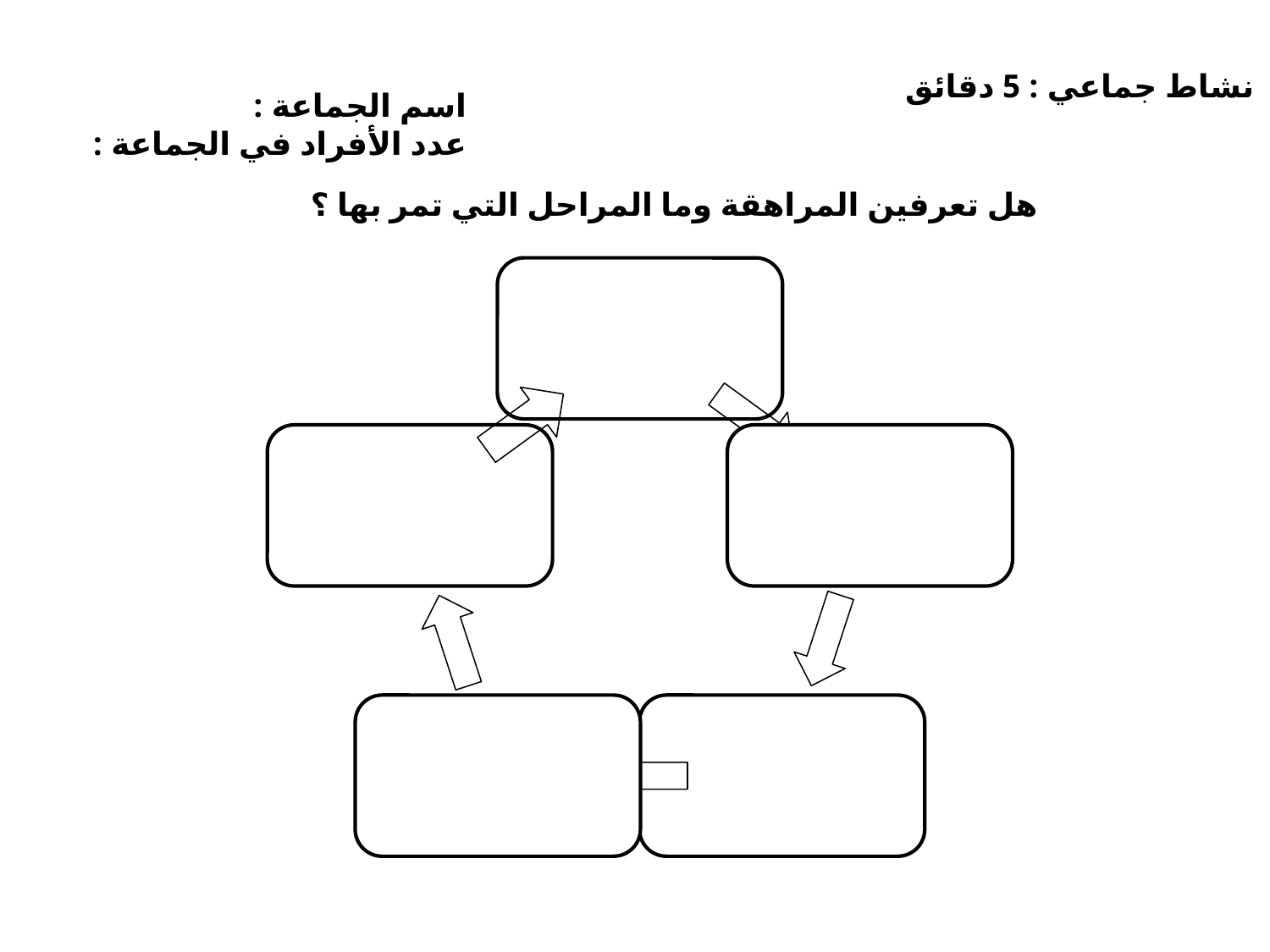

نشاط جماعي : 5 دقائق
اسم الجماعة :
عدد الأفراد في الجماعة :
هل تعرفين المراهقة وما المراحل التي تمر بها ؟